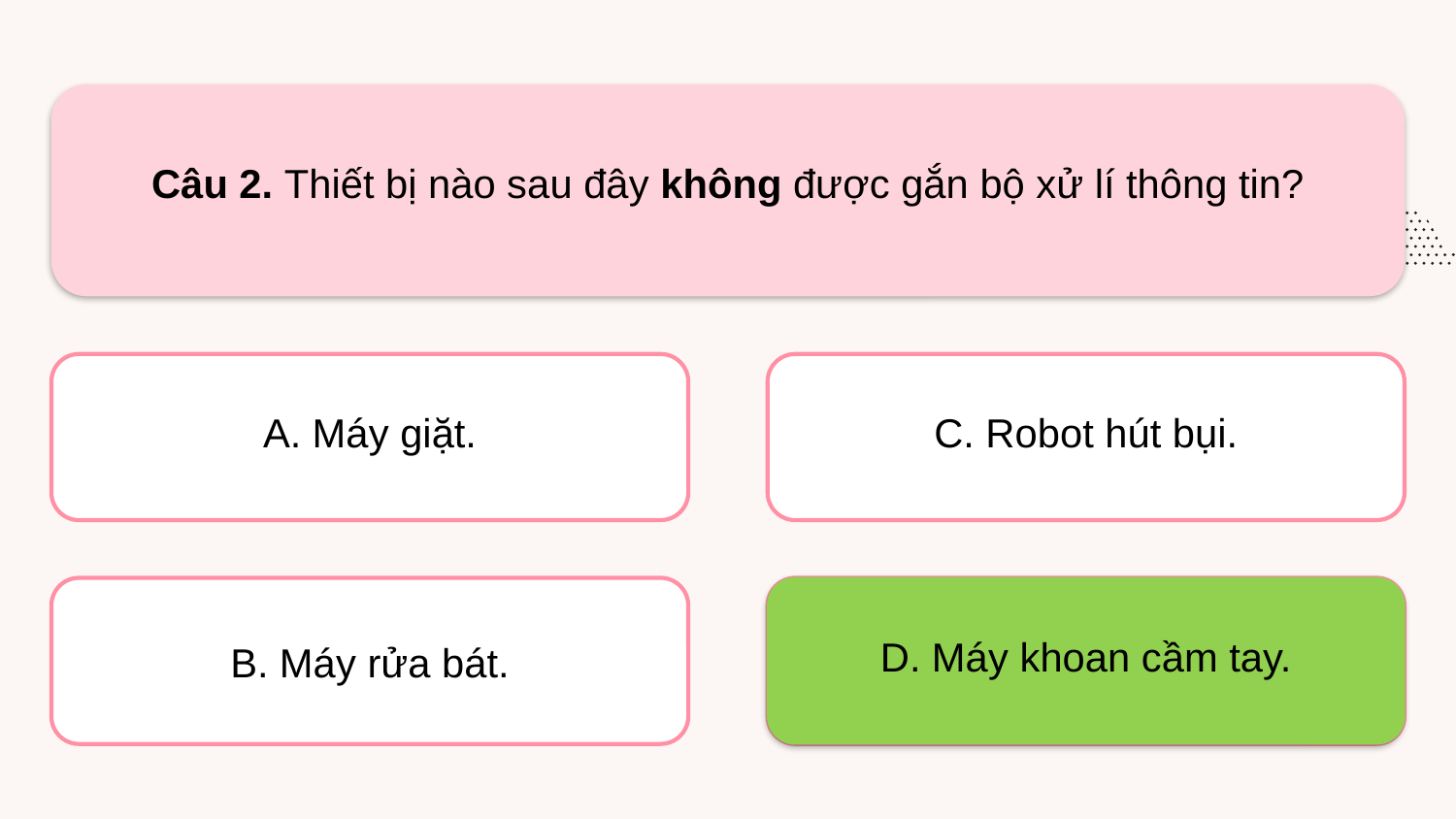

Câu 2. Thiết bị nào sau đây không được gắn bộ xử lí thông tin?
A. Máy giặt.
C. Robot hút bụi.
B. Máy rửa bát.
D. Máy khoan cầm tay.
D. Máy khoan cầm tay.